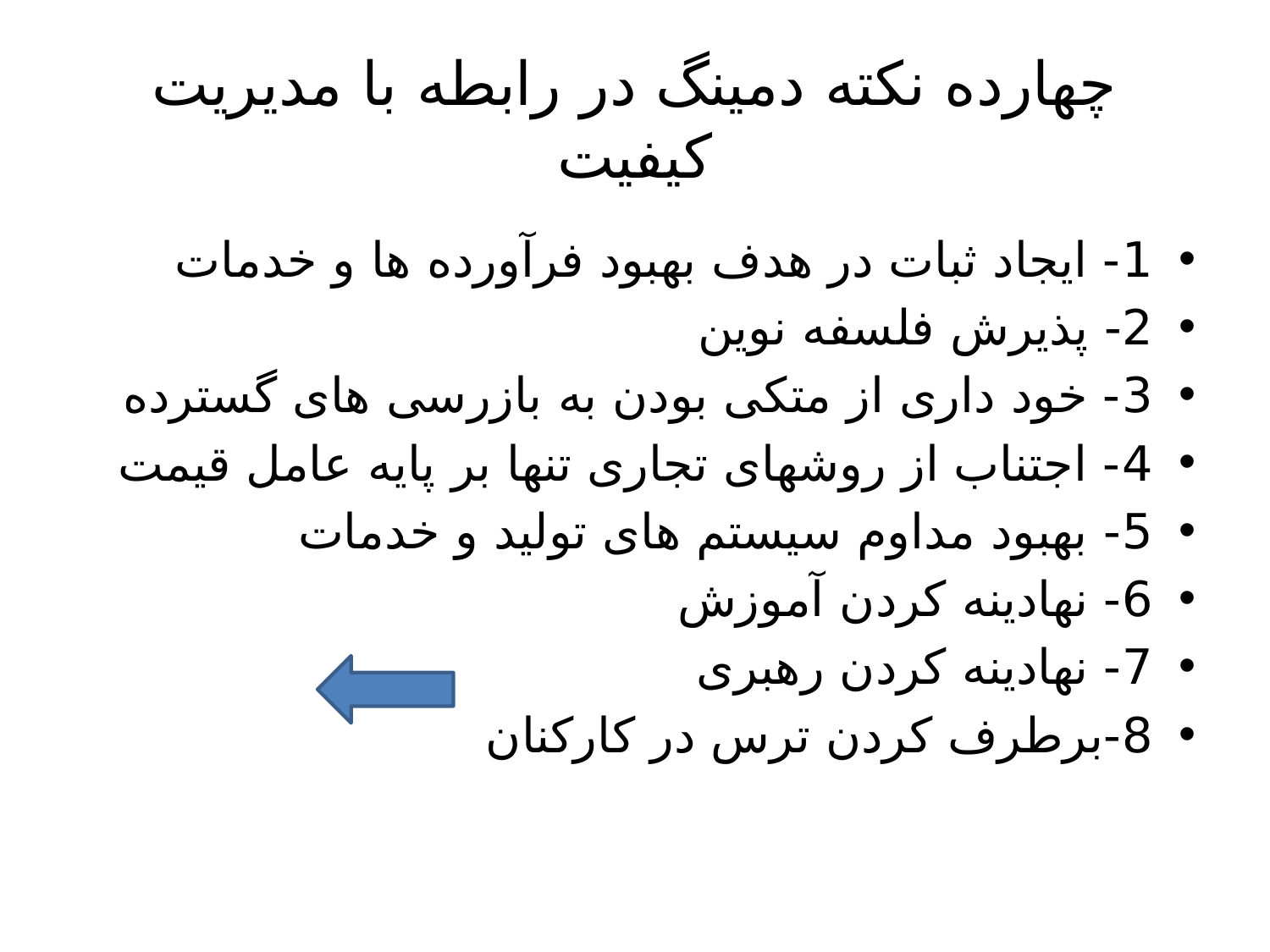

# چهارده نکته دمینگ در رابطه با مدیریت کیفیت
1- ایجاد ثبات در هدف بهبود فرآورده ها و خدمات
2- پذیرش فلسفه نوین
3- خود داری از متکی بودن به بازرسی های گسترده
4- اجتناب از روشهای تجاری تنها بر پایه عامل قیمت
5- بهبود مداوم سیستم های تولید و خدمات
6- نهادینه کردن آموزش
7- نهادینه کردن رهبری
8-برطرف کردن ترس در کارکنان